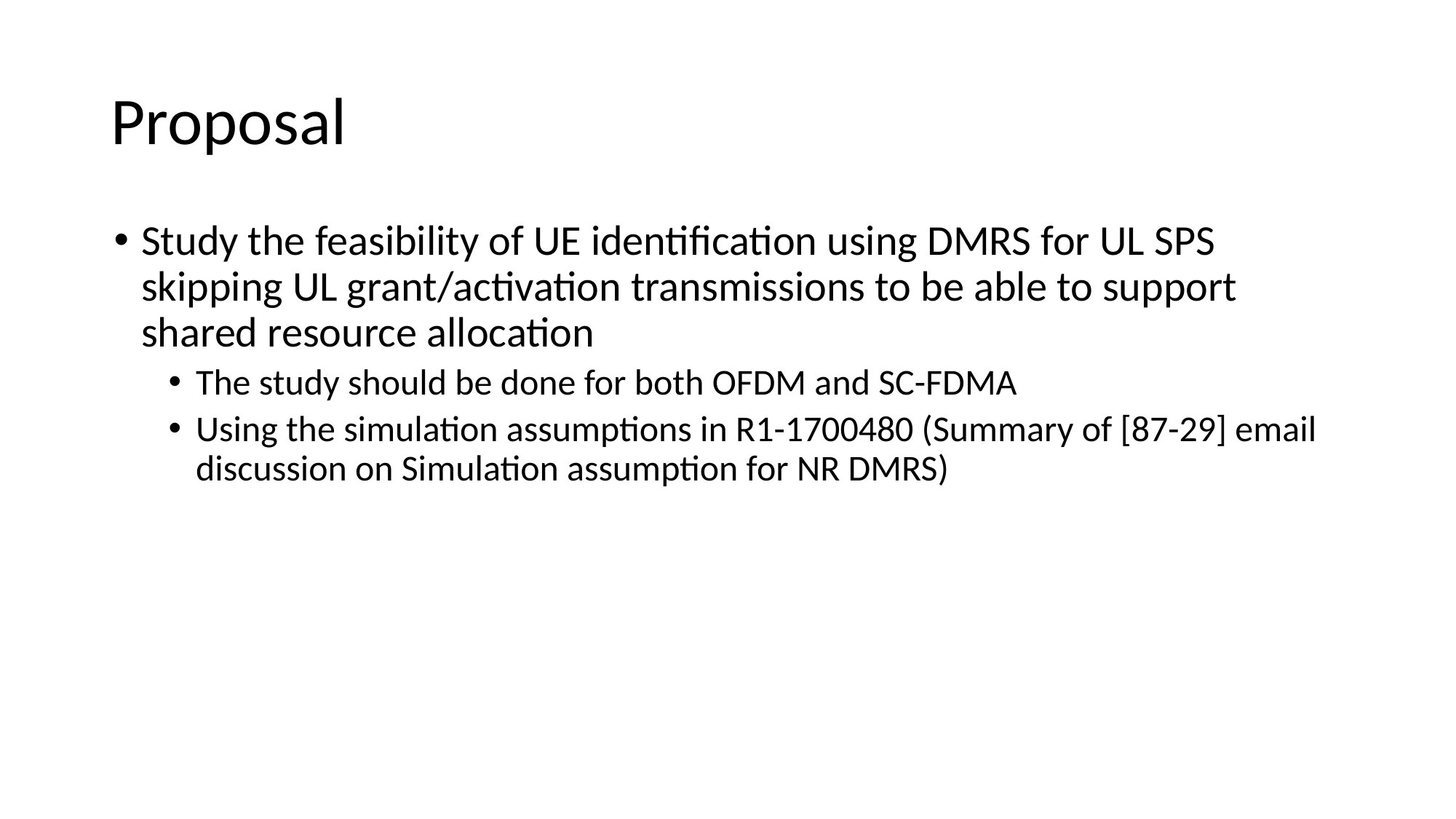

# Proposal
Study the feasibility of UE identification using DMRS for UL SPS skipping UL grant/activation transmissions to be able to support shared resource allocation
The study should be done for both OFDM and SC-FDMA
Using the simulation assumptions in R1-1700480 (Summary of [87-29] email discussion on Simulation assumption for NR DMRS)